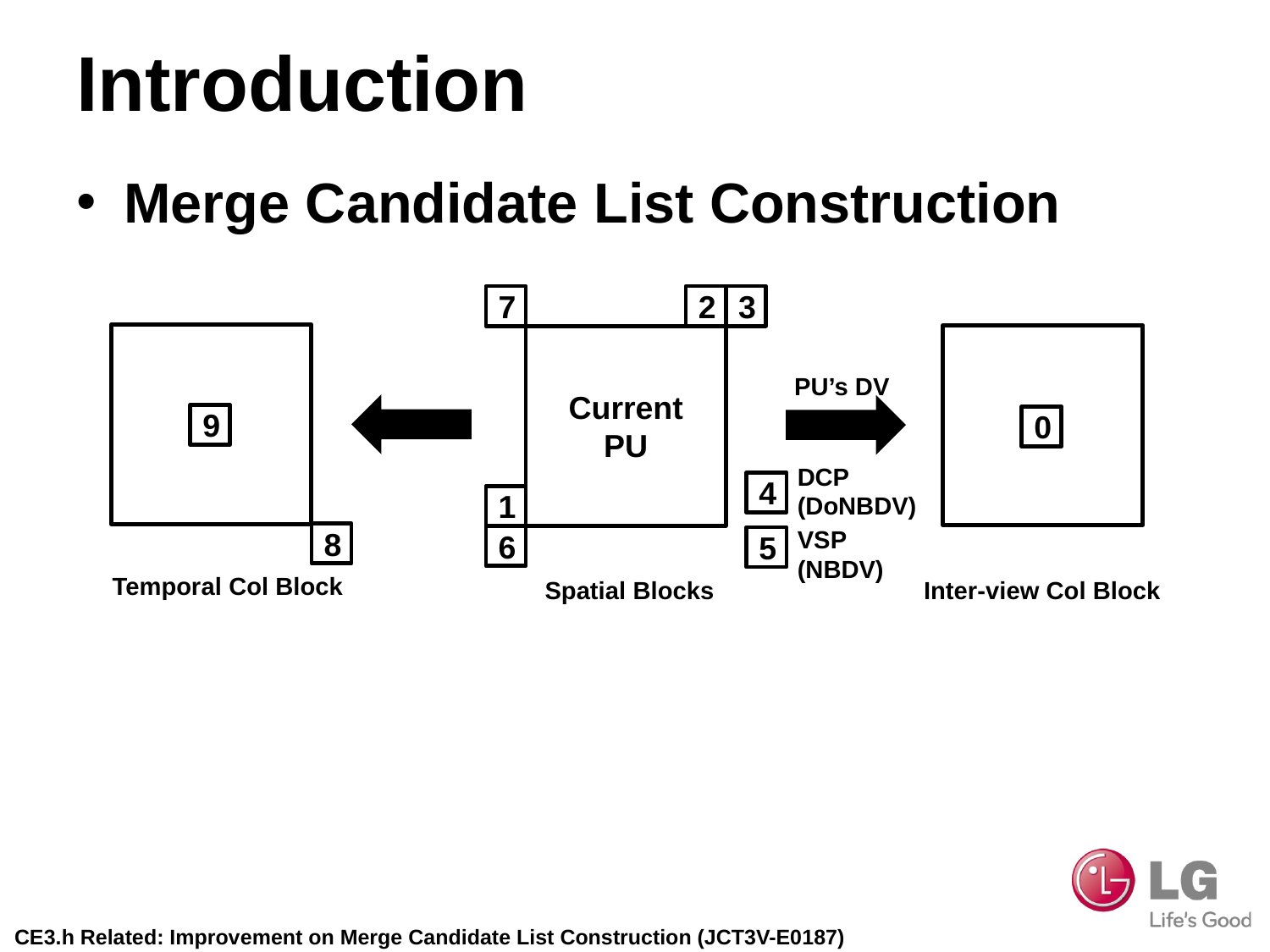

# Introduction
Merge Candidate List Construction

2
3
7

Current
PU
PU’s DV

9
0
DCP (DoNBDV)
4
1
VSP
(NBDV)
5
8
6
Temporal Col Block
Spatial Blocks
Inter-view Col Block